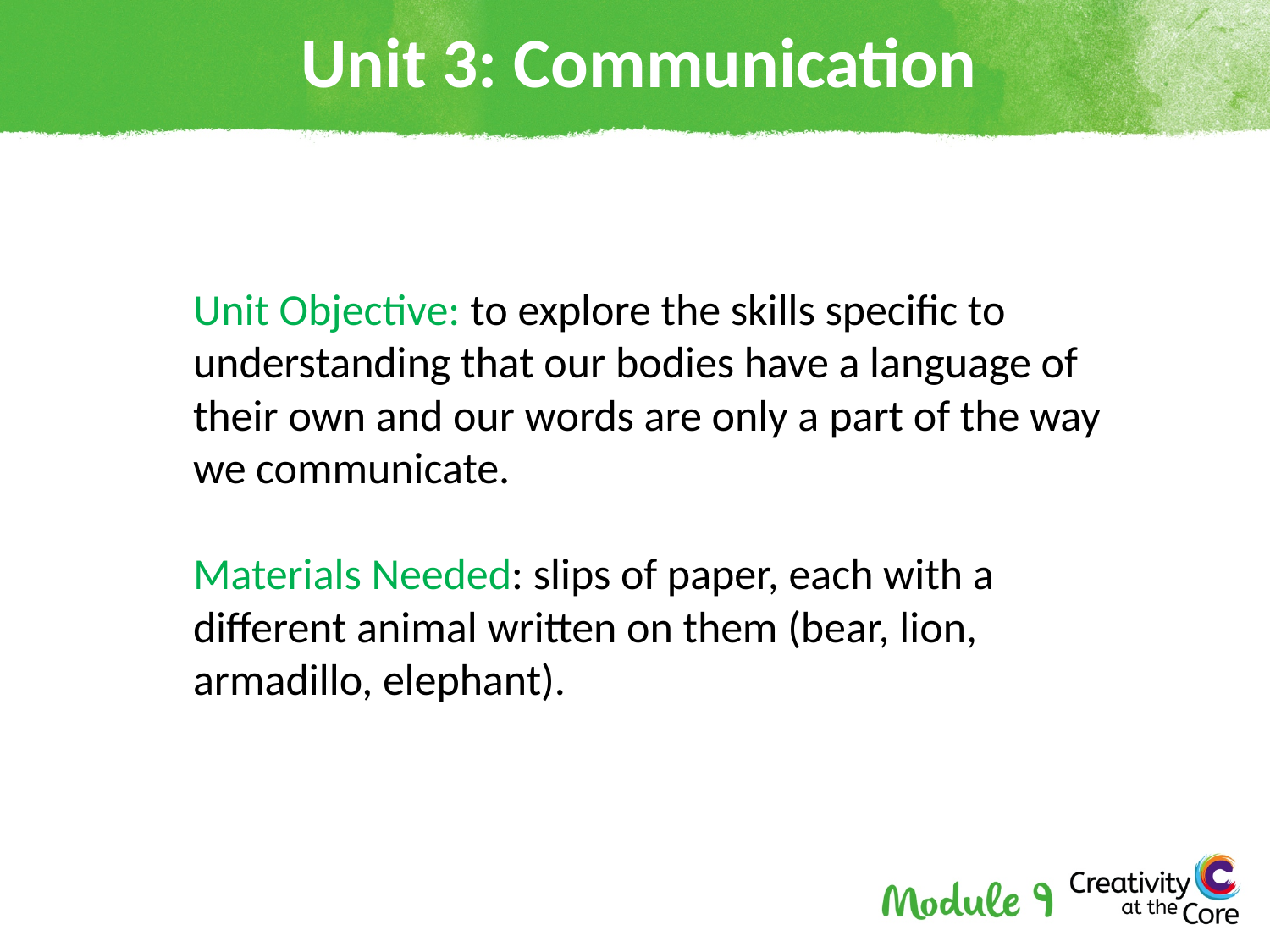

# Unit 3: Communication

Unit Objective: to explore the skills specific to understanding that our bodies have a language of their own and our words are only a part of the way we communicate.

Materials Needed: slips of paper, each with a different animal written on them (bear, lion, armadillo, elephant).